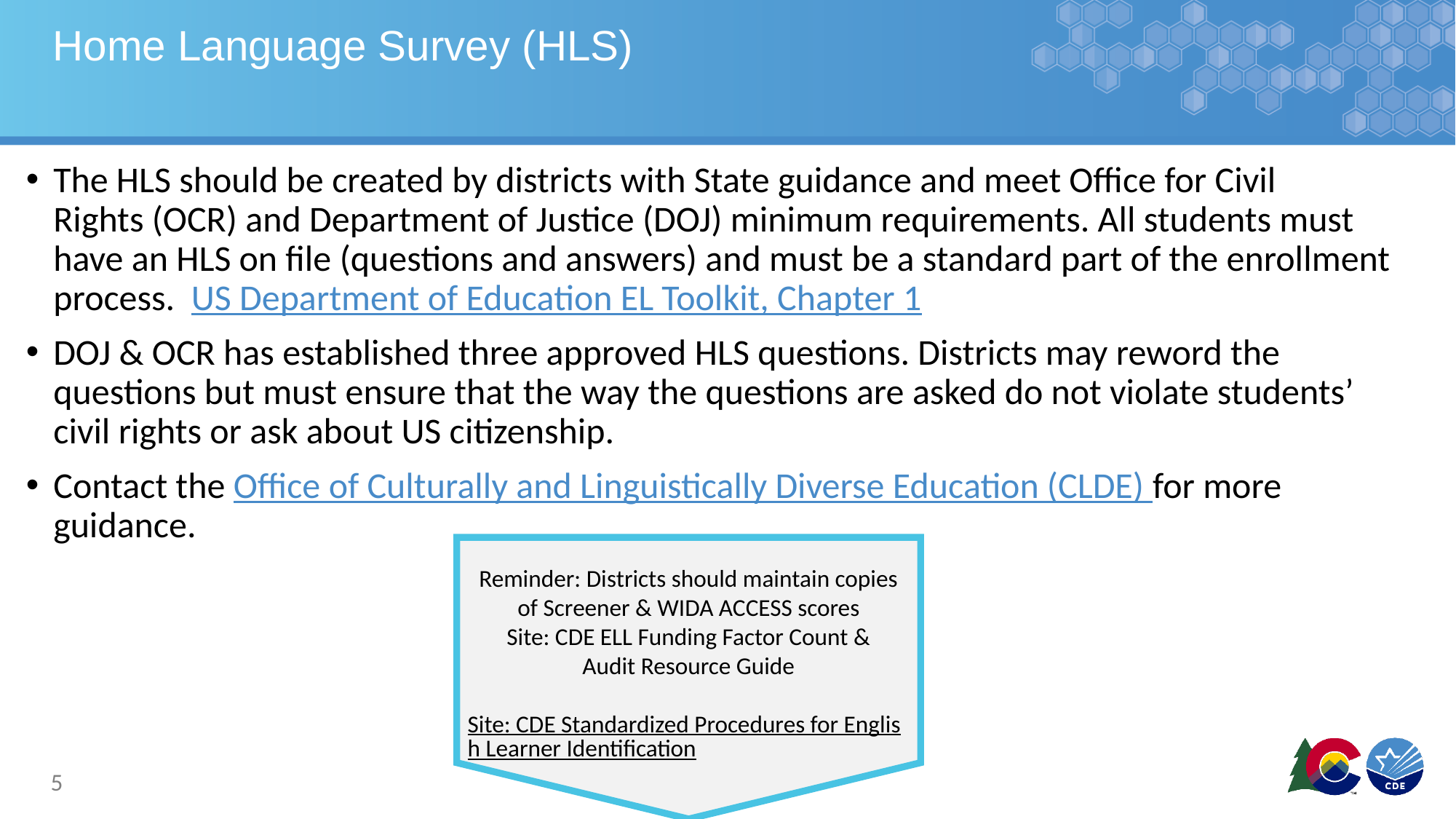

# Home Language Survey (HLS)
The HLS should be created by districts with State guidance and meet Office for Civil Rights (OCR) and Department of Justice (DOJ) minimum requirements. All students must have an HLS on file (questions and answers) and must be a standard part of the enrollment process.  US Department of Education EL Toolkit, Chapter 1
DOJ & OCR has established three approved HLS questions. Districts may reword the questions but must ensure that the way the questions are asked do not violate students’ civil rights or ask about US citizenship.
Contact the Office of Culturally and Linguistically Diverse Education (CLDE) for more guidance.

Reminder: Districts should maintain copies of Screener & WIDA ACCESS scores
Site: CDE ELL Funding Factor Count &
Audit Resource Guide

Site: CDE Standardized Procedures for English Learner Identification
5